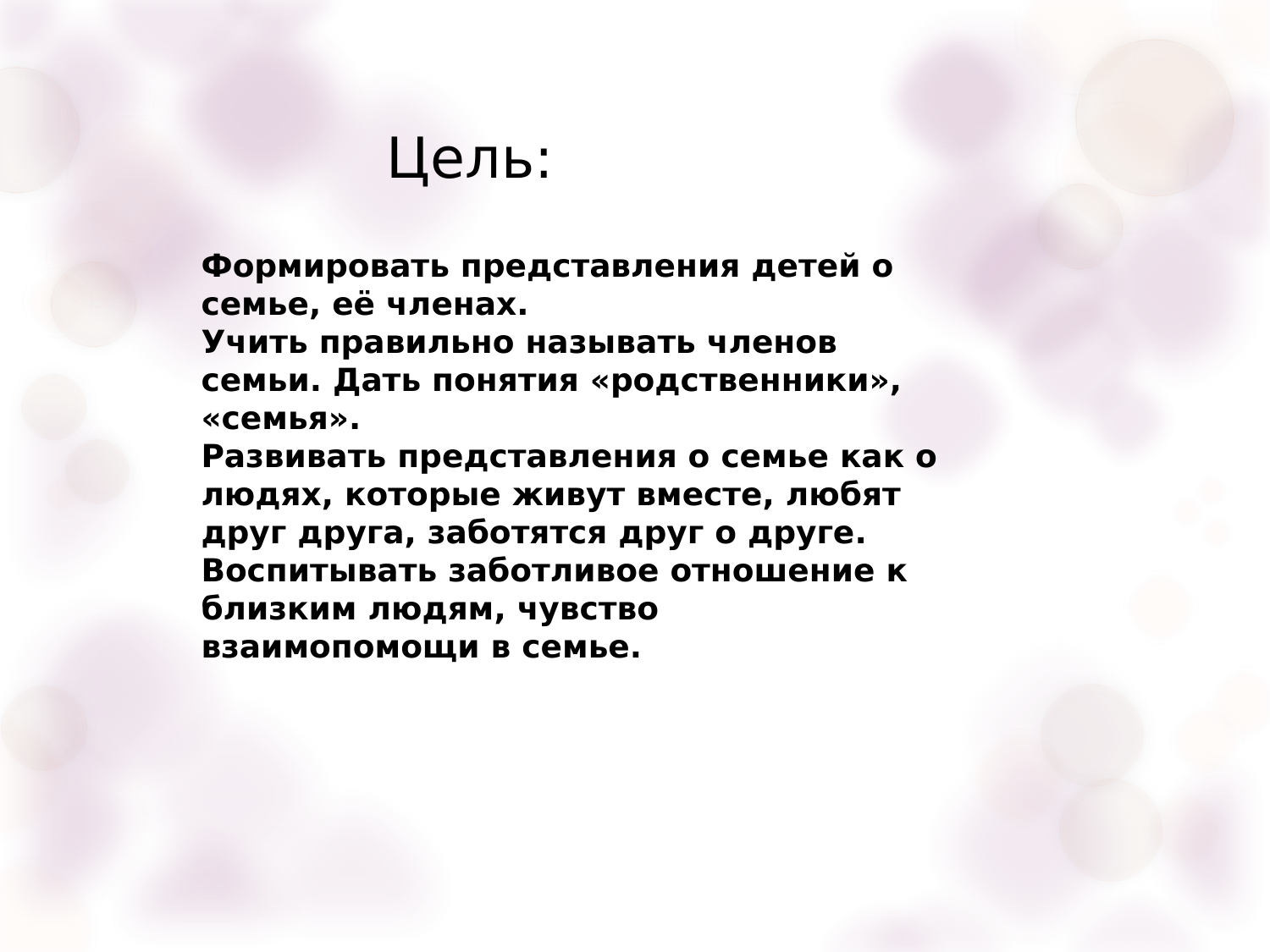

Цель:
Формировать представления детей о семье, её членах.
Учить правильно называть членов семьи. Дать понятия «родственники», «семья».
Развивать представления о семье как о людях, которые живут вместе, любят друг друга, заботятся друг о друге.
Воспитывать заботливое отношение к близким людям, чувство взаимопомощи в семье.